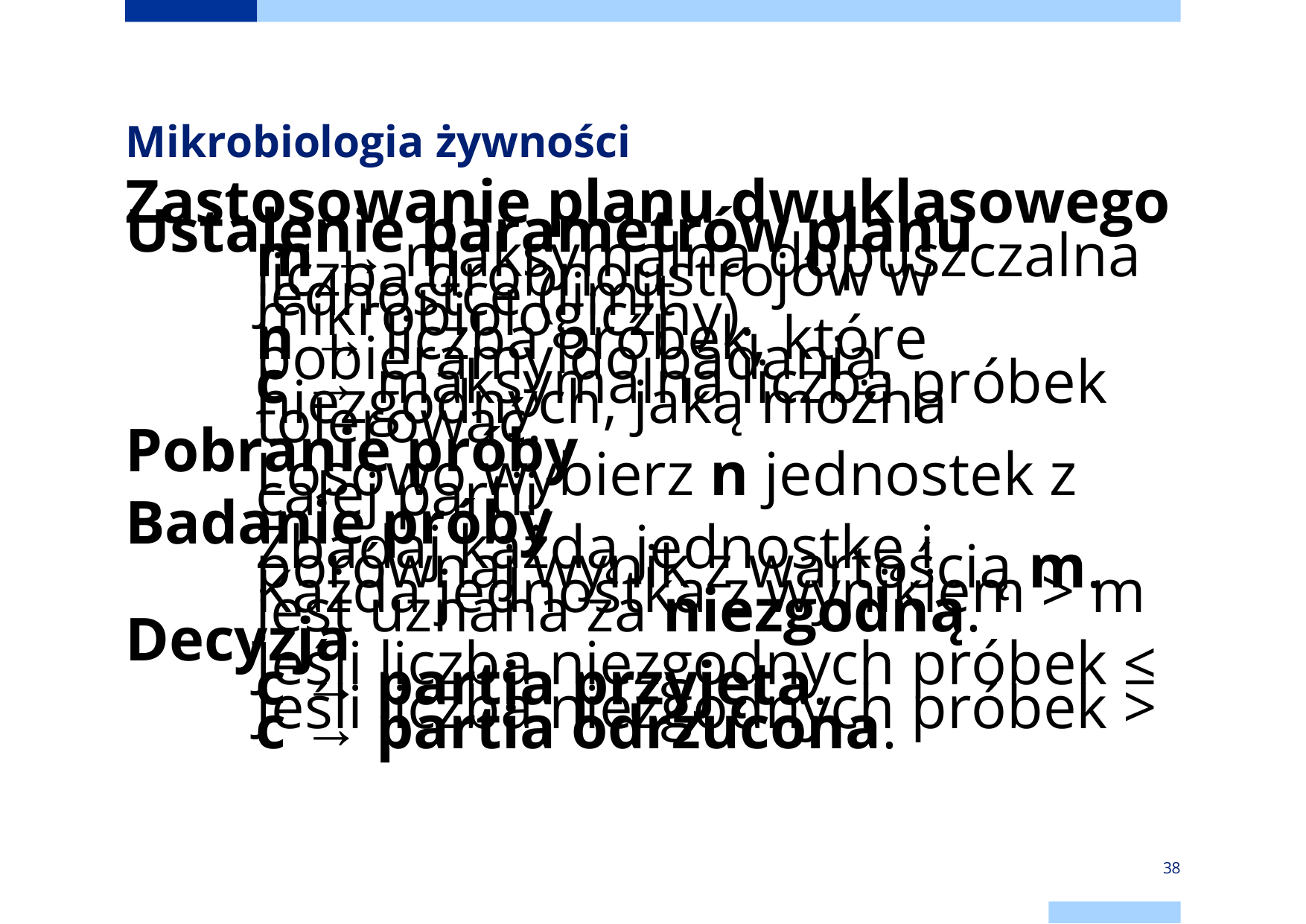

# Mikrobiologia żywności
Zastosowanie planu dwuklasowego
Ustalenie parametrów planu
m → maksymalna dopuszczalna liczba drobnoustrojów w jednostce (limit mikrobiologiczny).
n → liczba próbek, które pobieramy do badania.
c → maksymalna liczba próbek niezgodnych, jaką można tolerować.
Pobranie próby
Losowo wybierz n jednostek z całej partii.
Badanie próby
Zbadaj każdą jednostkę i porównaj wynik z wartością m.
Każda jednostka z wynikiem > m jest uznana za niezgodną.
Decyzja
Jeśli liczba niezgodnych próbek ≤ c → partia przyjęta.
Jeśli liczba niezgodnych próbek > c → partia odrzucona.

38